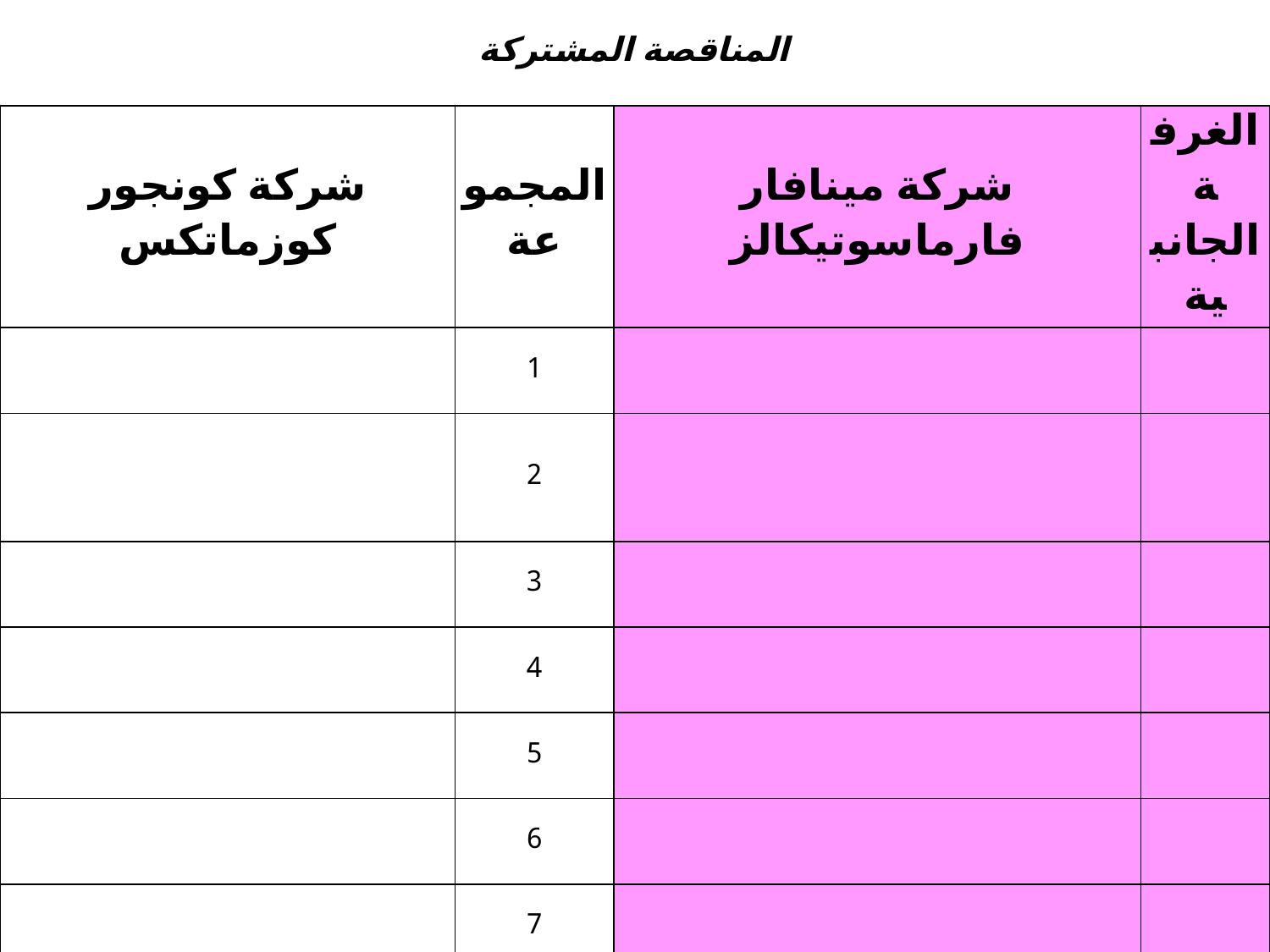

# المناقصة المشتركة
| شركة كونجور كوزماتكس | المجموعة | شركة مينافار فارماسوتيكالز | الغرفة الجانبية |
| --- | --- | --- | --- |
|  | 1 |  |  |
|  | 2 |  |  |
|  | 3 |  |  |
|  | 4 |  |  |
|  | 5 |  |  |
|  | 6 |  |  |
|  | 7 |  |  |
|  | 8 |  |  |